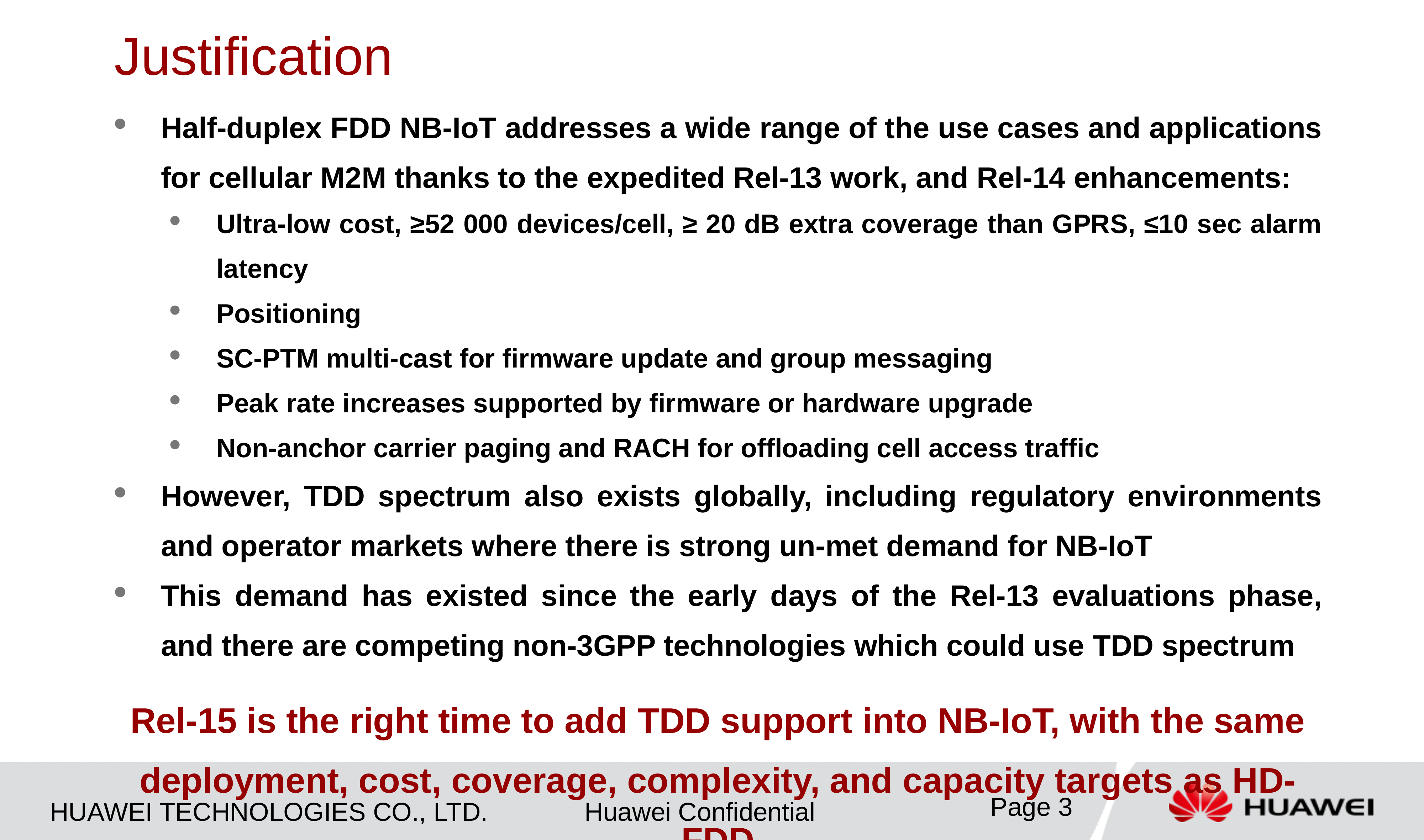

# Justification
Half-duplex FDD NB-IoT addresses a wide range of the use cases and applications for cellular M2M thanks to the expedited Rel-13 work, and Rel-14 enhancements:
Ultra-low cost, ≥52 000 devices/cell, ≥ 20 dB extra coverage than GPRS, ≤10 sec alarm latency
Positioning
SC-PTM multi-cast for firmware update and group messaging
Peak rate increases supported by firmware or hardware upgrade
Non-anchor carrier paging and RACH for offloading cell access traffic
However, TDD spectrum also exists globally, including regulatory environments and operator markets where there is strong un-met demand for NB-IoT
This demand has existed since the early days of the Rel-13 evaluations phase, and there are competing non-3GPP technologies which could use TDD spectrum

Rel-15 is the right time to add TDD support into NB-IoT, with the same deployment, cost, coverage, complexity, and capacity targets as HD-FDD
Page 3